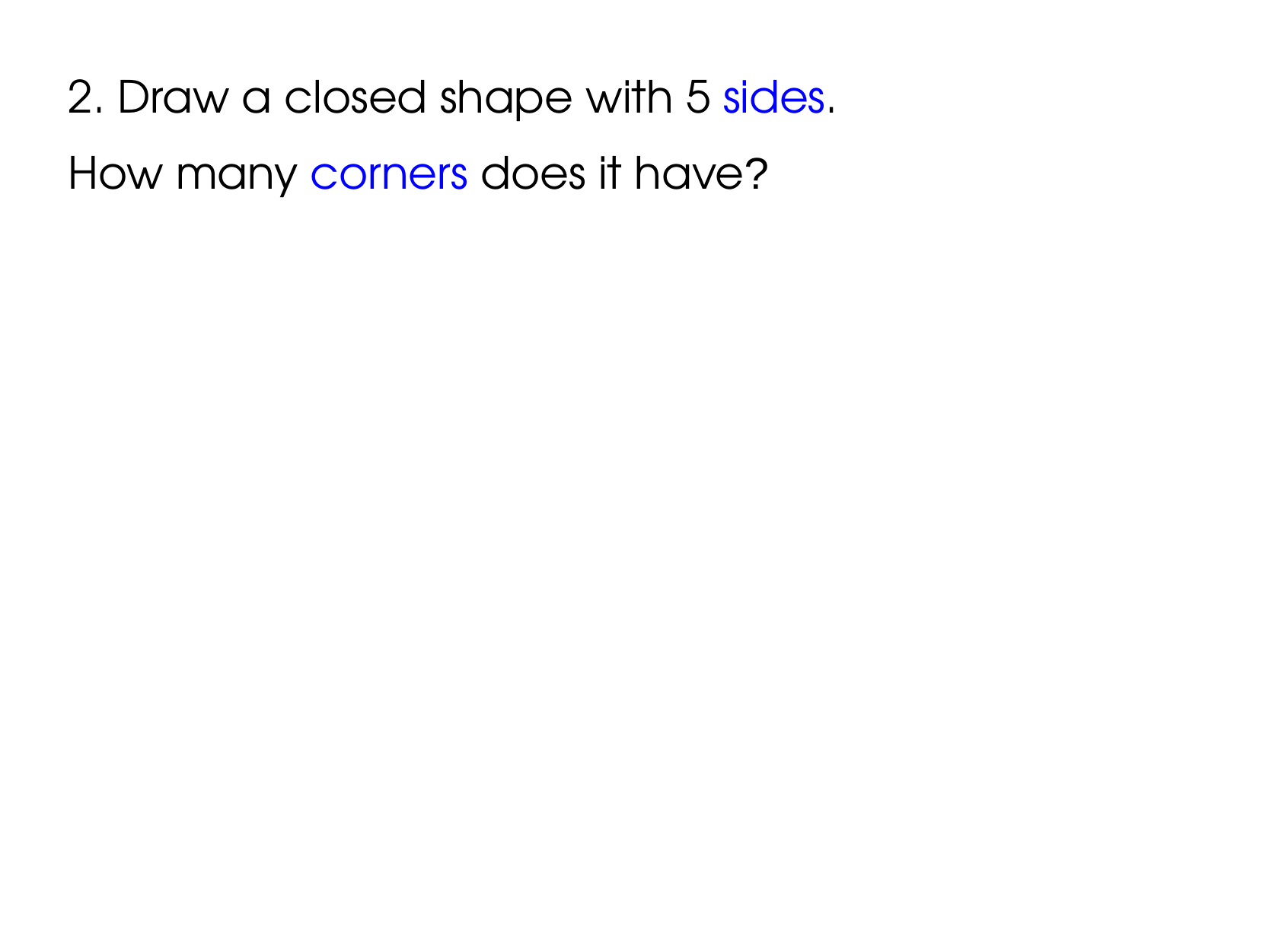

2. Draw a closed shape with 5 sides.
How many corners does it have?